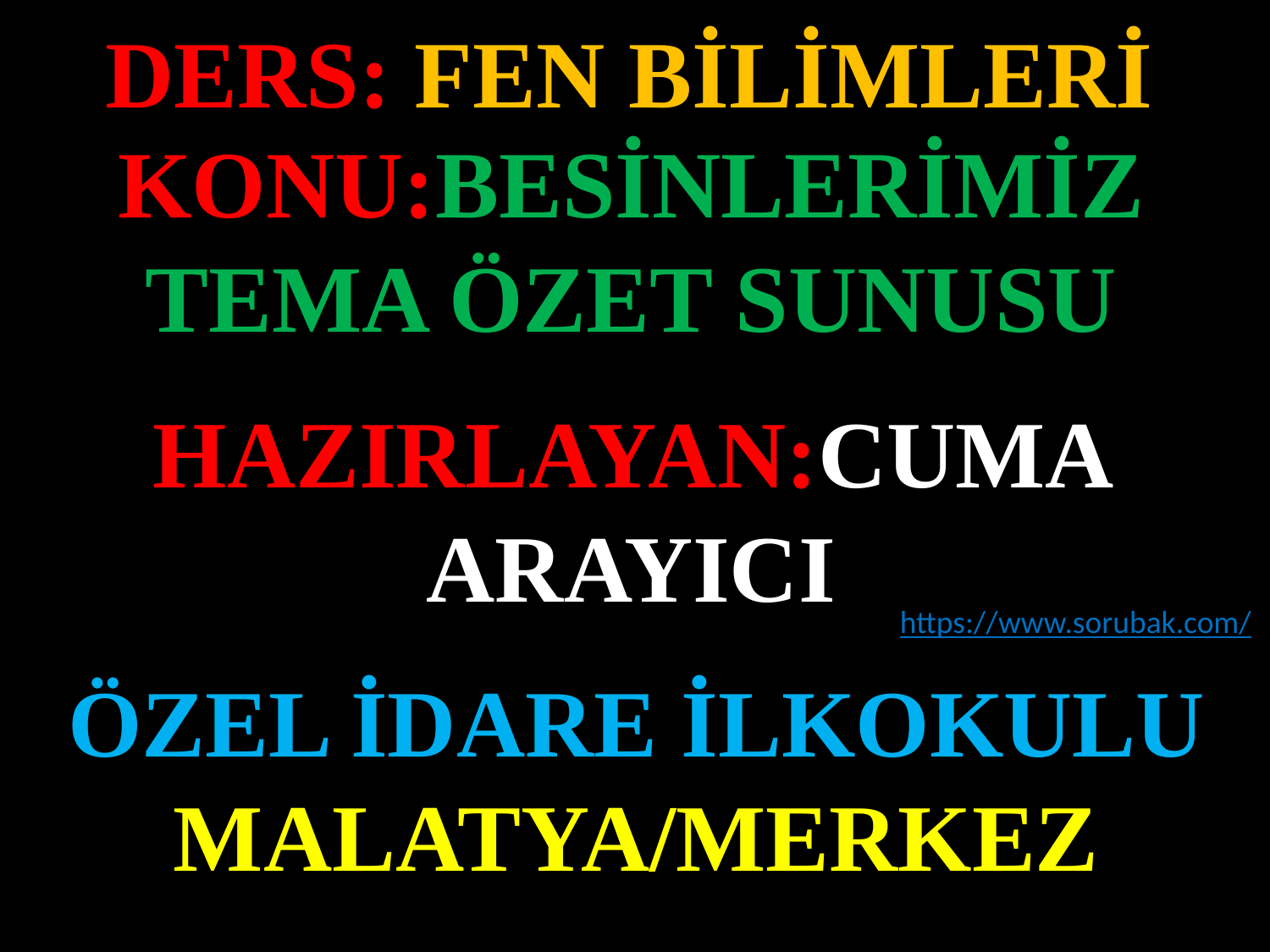

DERS: FEN BİLİMLERİ
KONU:BESİNLERİMİZ TEMA ÖZET SUNUSU
#
HAZIRLAYAN:CUMA ARAYICI
https://www.sorubak.com/
ÖZEL İDARE İLKOKULU MALATYA/MERKEZ